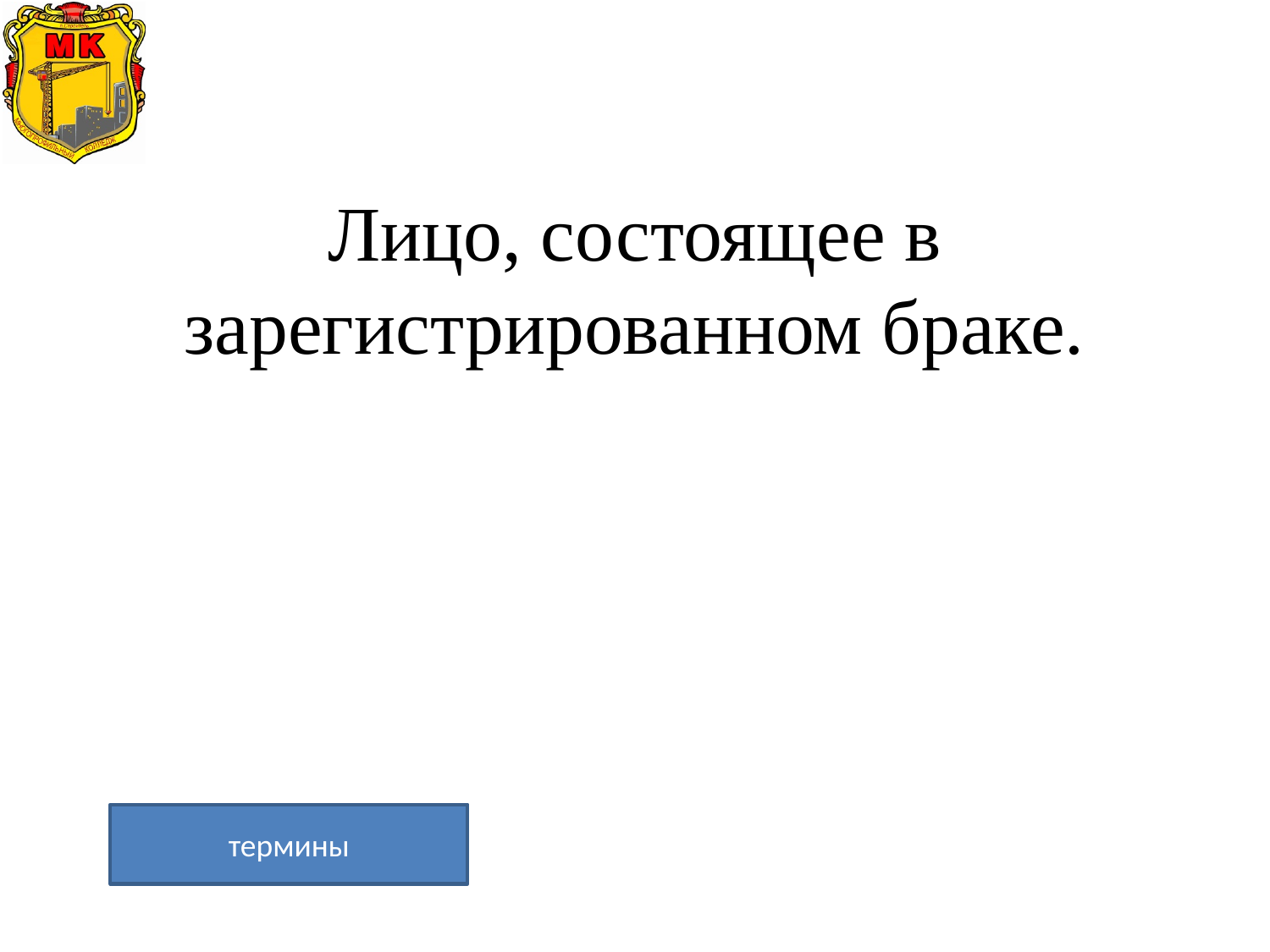

# Лицо, состоящее в зарегистрированном браке.
термины